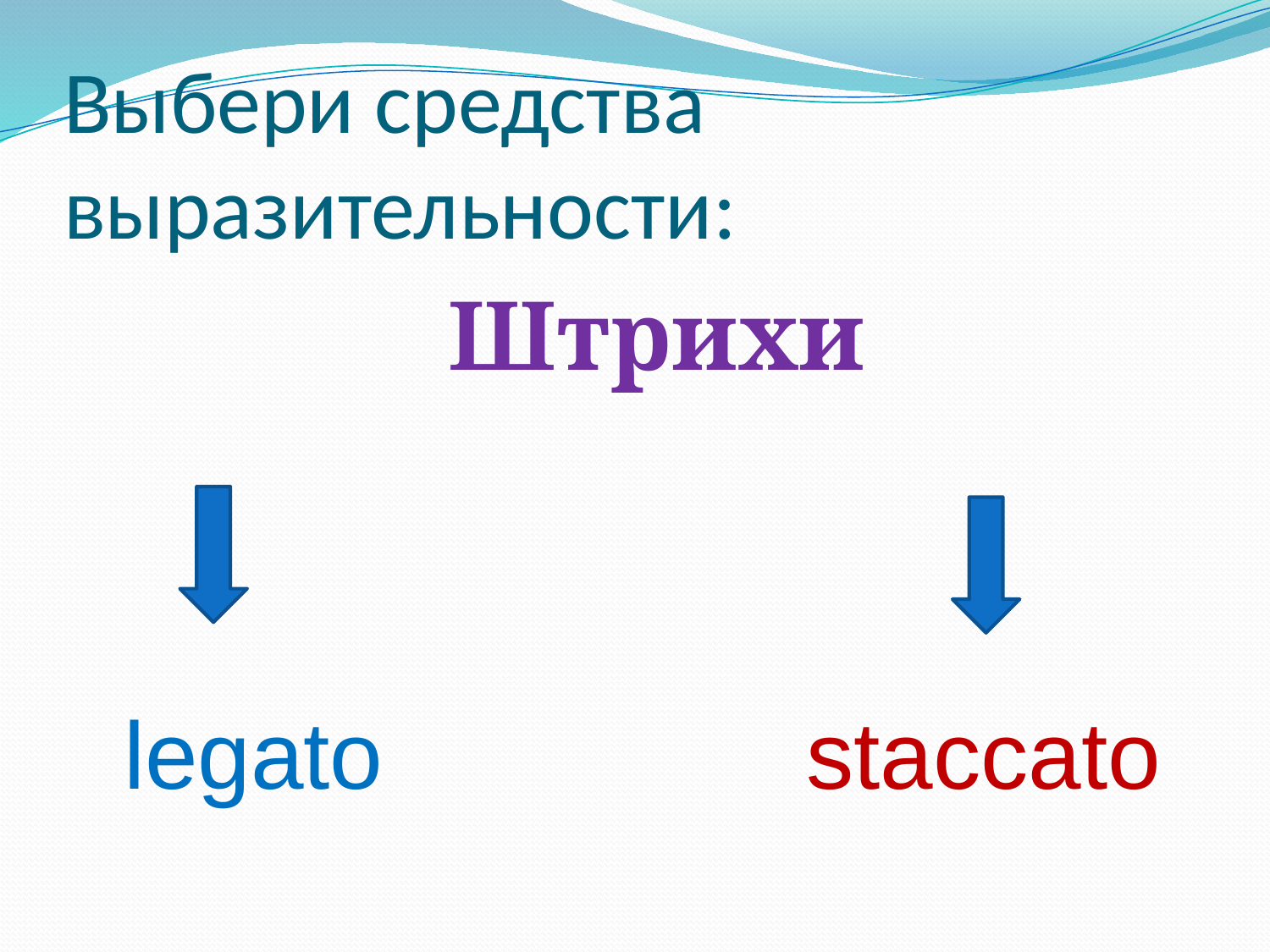

# Выбери средства выразительности:
        Штрихи

   legato
    staccato